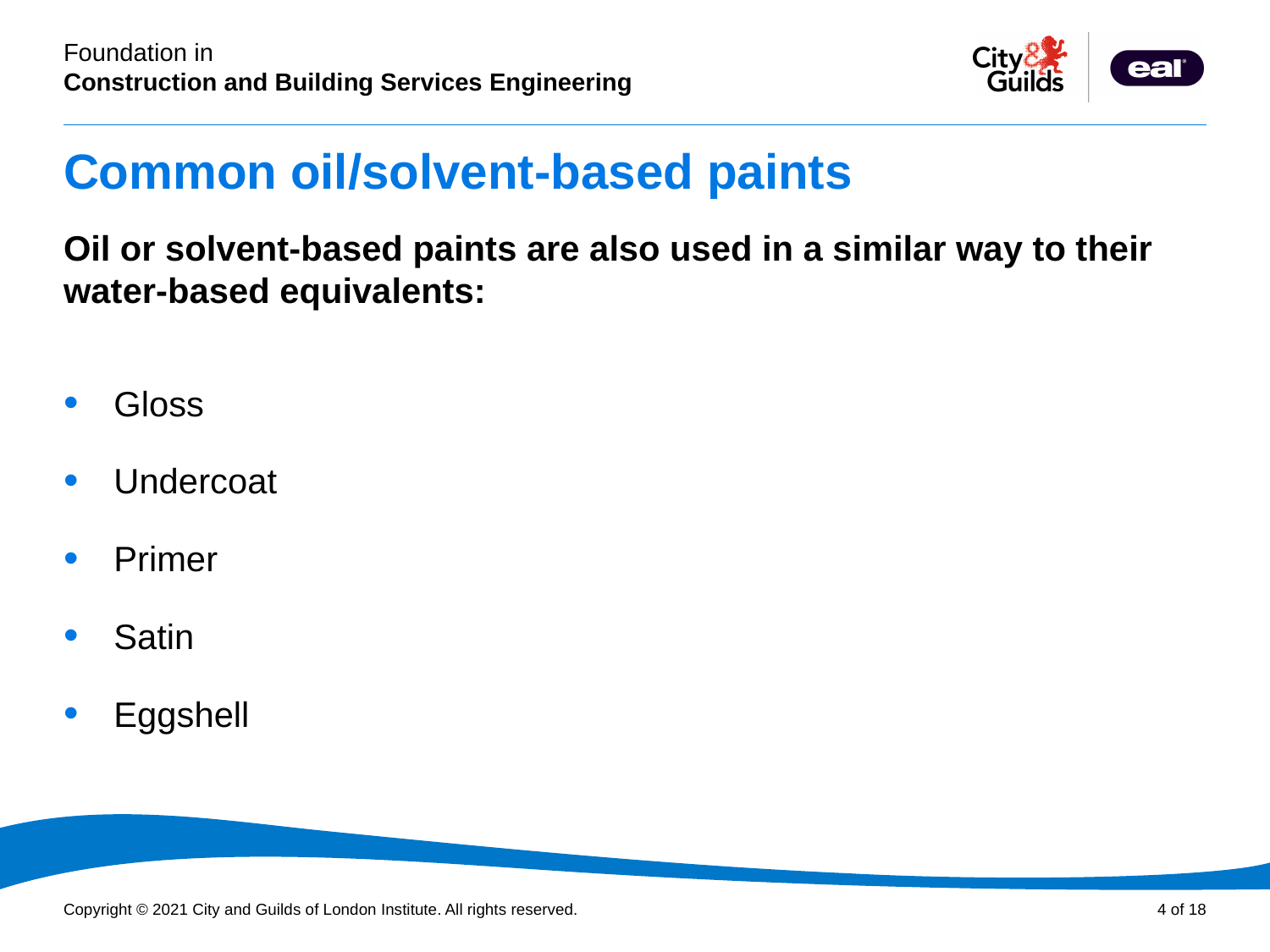

# Common oil/solvent-based paints
Oil or solvent-based paints are also used in a similar way to their water-based equivalents:
Gloss
Undercoat
Primer
Satin
Eggshell